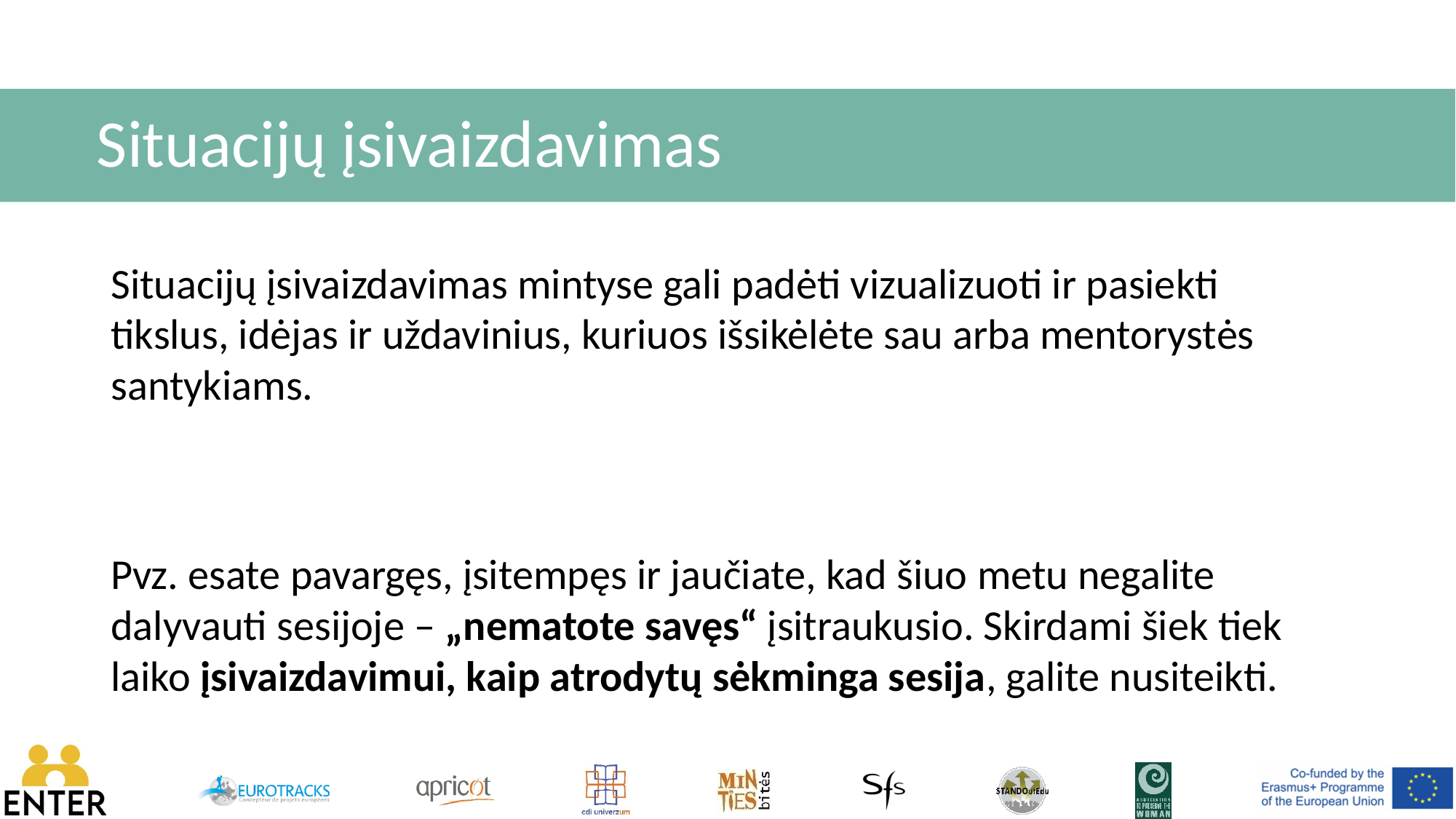

# Situacijų įsivaizdavimas
Situacijų įsivaizdavimas mintyse gali padėti vizualizuoti ir pasiekti tikslus, idėjas ir uždavinius, kuriuos išsikėlėte sau arba mentorystės santykiams.

Pvz. esate pavargęs, įsitempęs ir jaučiate, kad šiuo metu negalite dalyvauti sesijoje – „nematote savęs“ įsitraukusio. Skirdami šiek tiek laiko įsivaizdavimui, kaip atrodytų sėkminga sesija, galite nusiteikti.